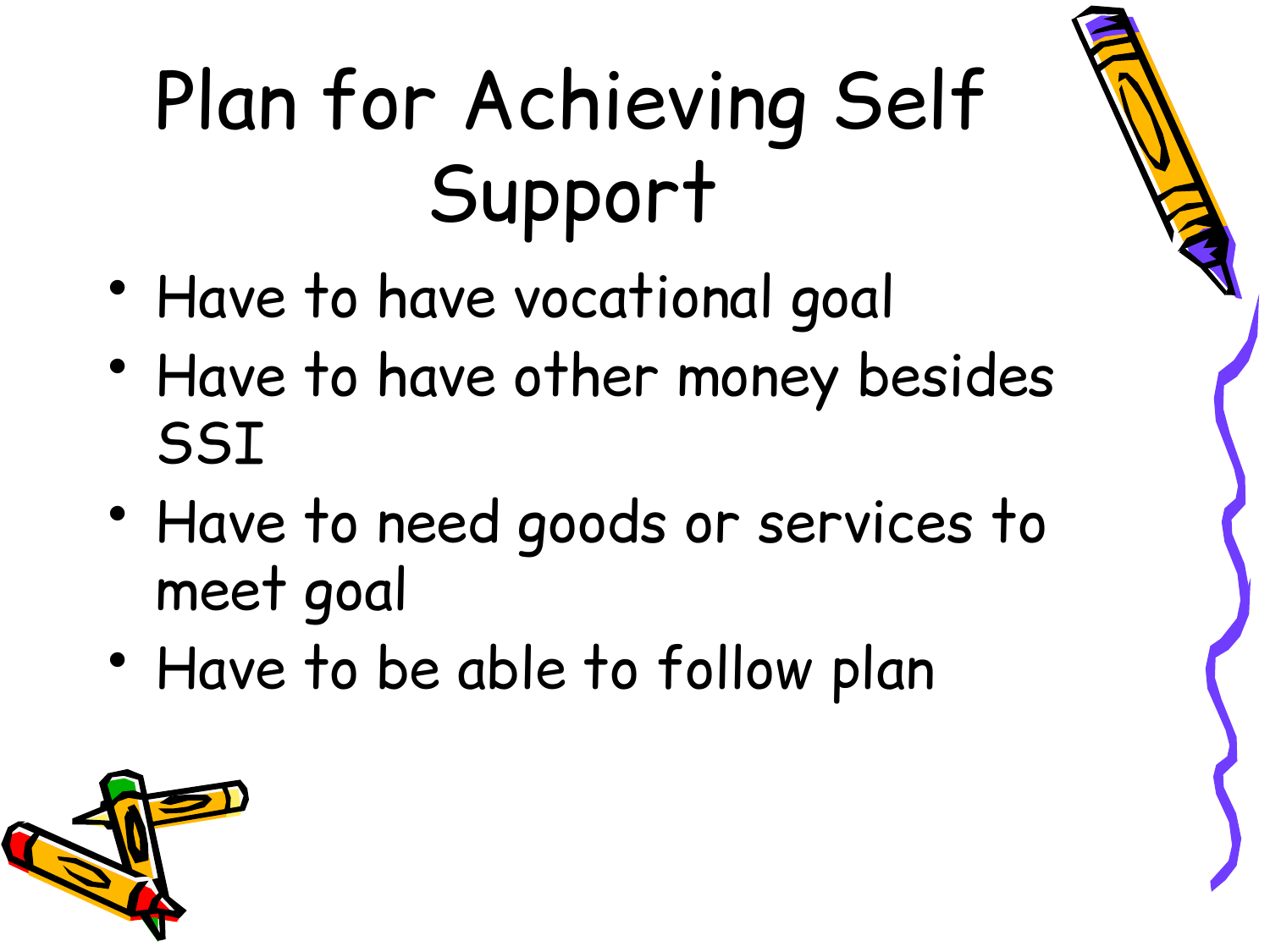

# Plan for Achieving Self Support
Have to have vocational goal
Have to have other money besides SSI
Have to need goods or services to meet goal
Have to be able to follow plan